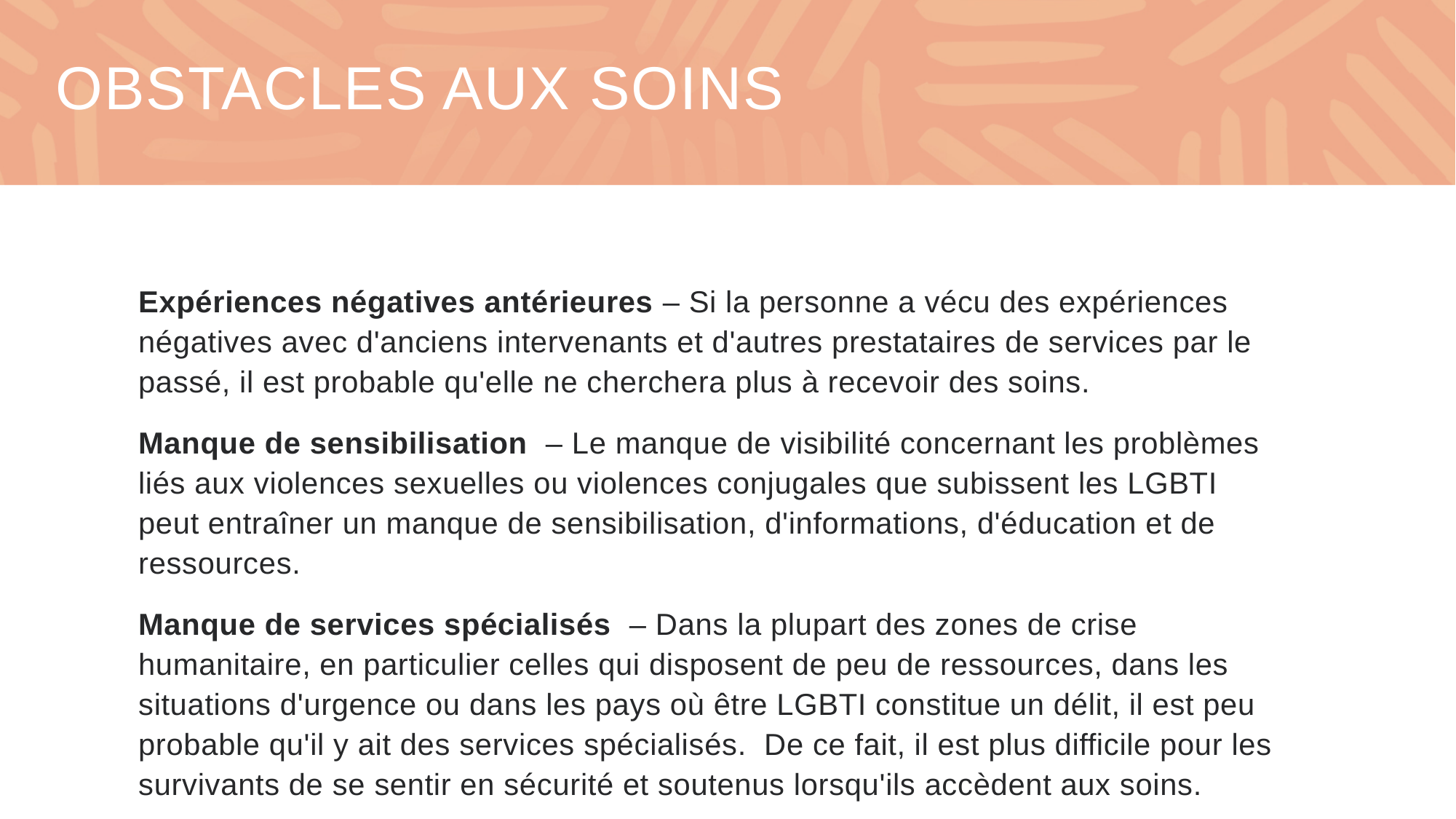

# Obstacles aux soins
Expériences négatives antérieures – Si la personne a vécu des expériences négatives avec d'anciens intervenants et d'autres prestataires de services par le passé, il est probable qu'elle ne cherchera plus à recevoir des soins.
Manque de sensibilisation  – Le manque de visibilité concernant les problèmes liés aux violences sexuelles ou violences conjugales que subissent les LGBTI peut entraîner un manque de sensibilisation, d'informations, d'éducation et de ressources.
Manque de services spécialisés  – Dans la plupart des zones de crise humanitaire, en particulier celles qui disposent de peu de ressources, dans les situations d'urgence ou dans les pays où être LGBTI constitue un délit, il est peu probable qu'il y ait des services spécialisés.  De ce fait, il est plus difficile pour les survivants de se sentir en sécurité et soutenus lorsqu'ils accèdent aux soins.